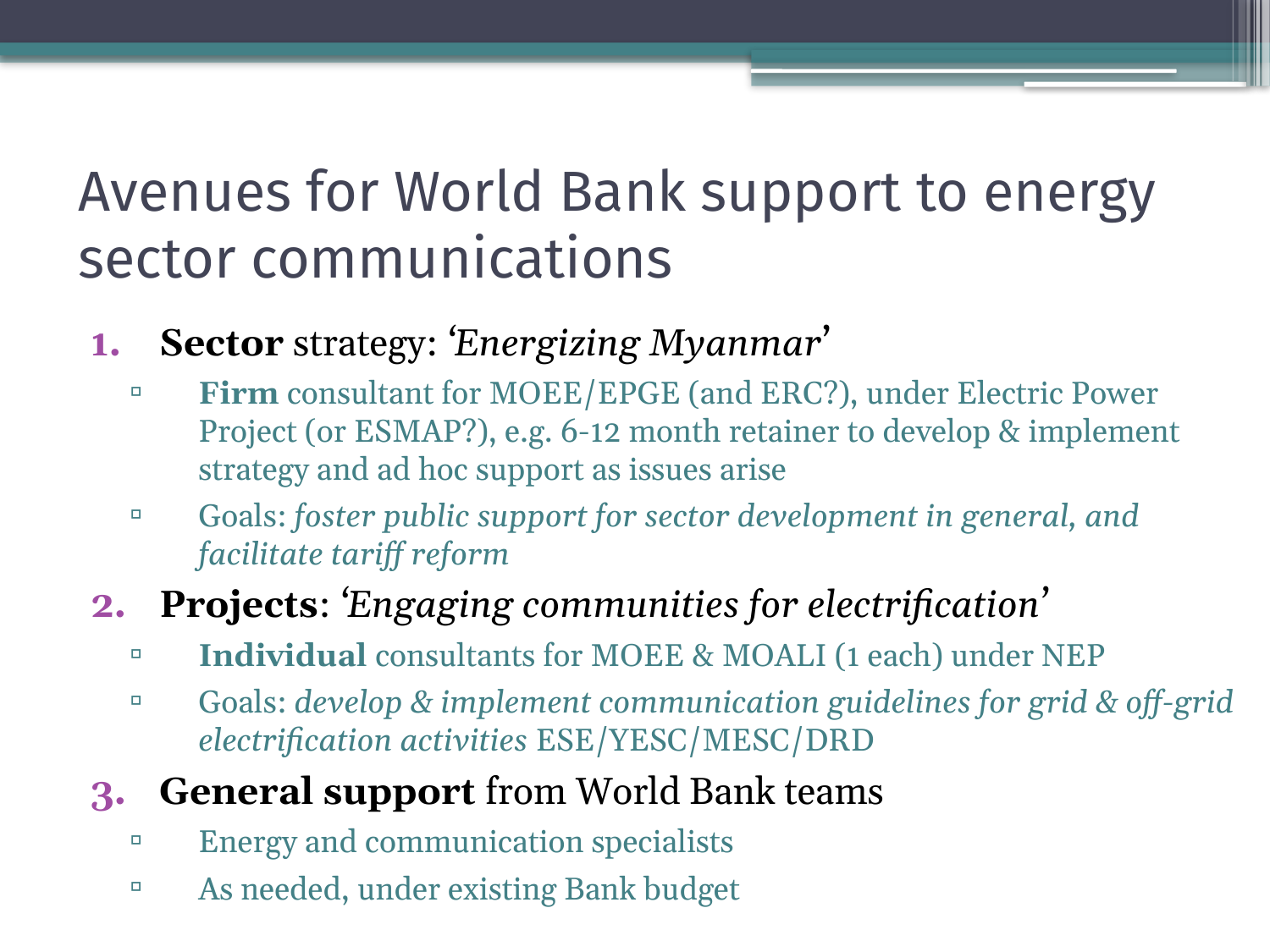

# Avenues for World Bank support to energy sector communications
Sector strategy: ‘Energizing Myanmar’
Firm consultant for MOEE/EPGE (and ERC?), under Electric Power Project (or ESMAP?), e.g. 6-12 month retainer to develop & implement strategy and ad hoc support as issues arise
Goals: foster public support for sector development in general, and facilitate tariff reform
Projects: ‘Engaging communities for electrification’
Individual consultants for MOEE & MOALI (1 each) under NEP
Goals: develop & implement communication guidelines for grid & off-grid electrification activities ESE/YESC/MESC/DRD
General support from World Bank teams
Energy and communication specialists
As needed, under existing Bank budget